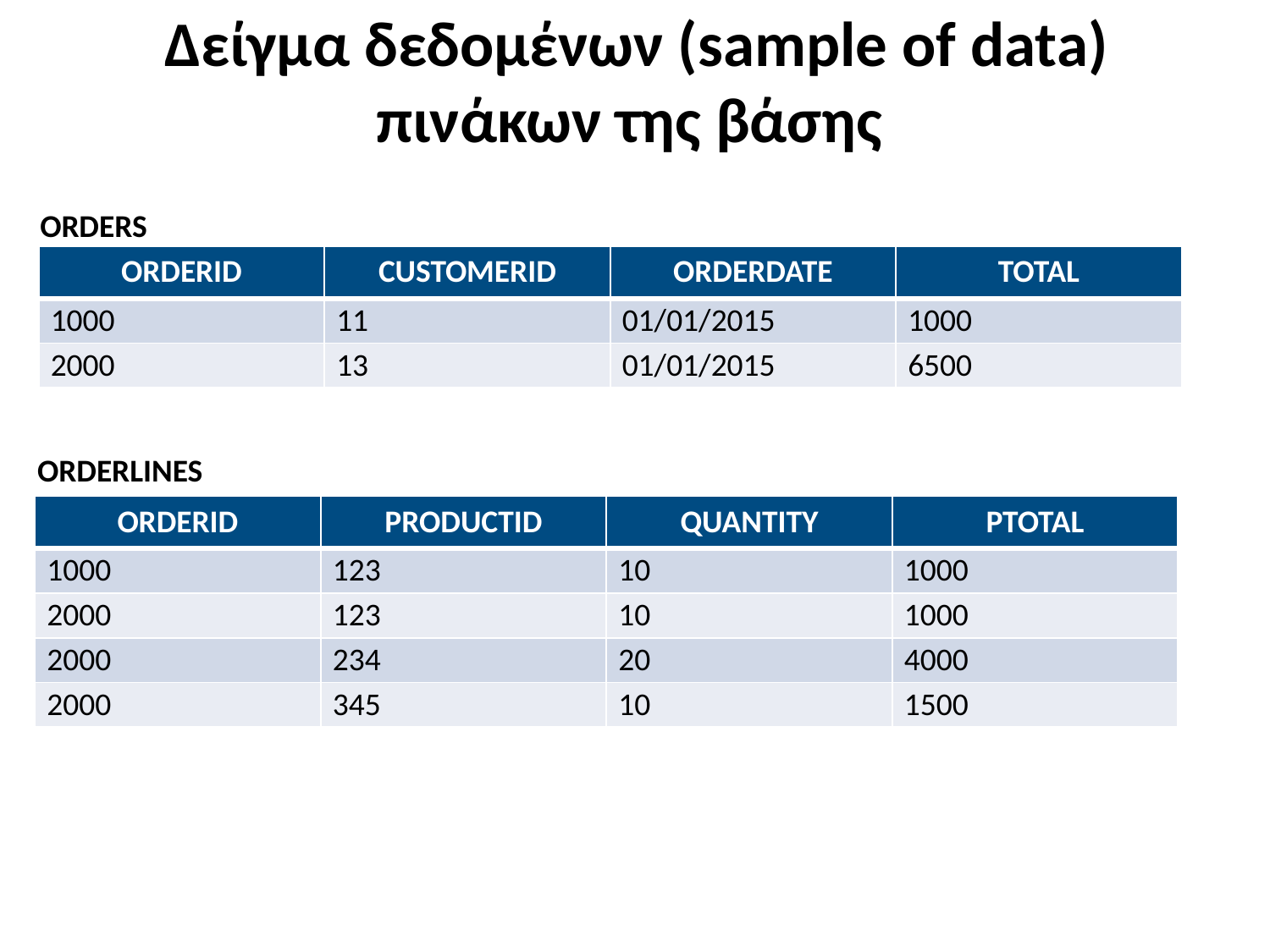

# Δείγμα δεδομένων (sample of data) πινάκων της βάσης
ORDERS
| ORDERID | CUSTOMERID | ORDERDATE | TOTAL |
| --- | --- | --- | --- |
| 1000 | 11 | 01/01/2015 | 1000 |
| 2000 | 13 | 01/01/2015 | 6500 |
ORDERLINES
| ORDERID | PRODUCTID | QUANTITY | PTOTAL |
| --- | --- | --- | --- |
| 1000 | 123 | 10 | 1000 |
| 2000 | 123 | 10 | 1000 |
| 2000 | 234 | 20 | 4000 |
| 2000 | 345 | 10 | 1500 |